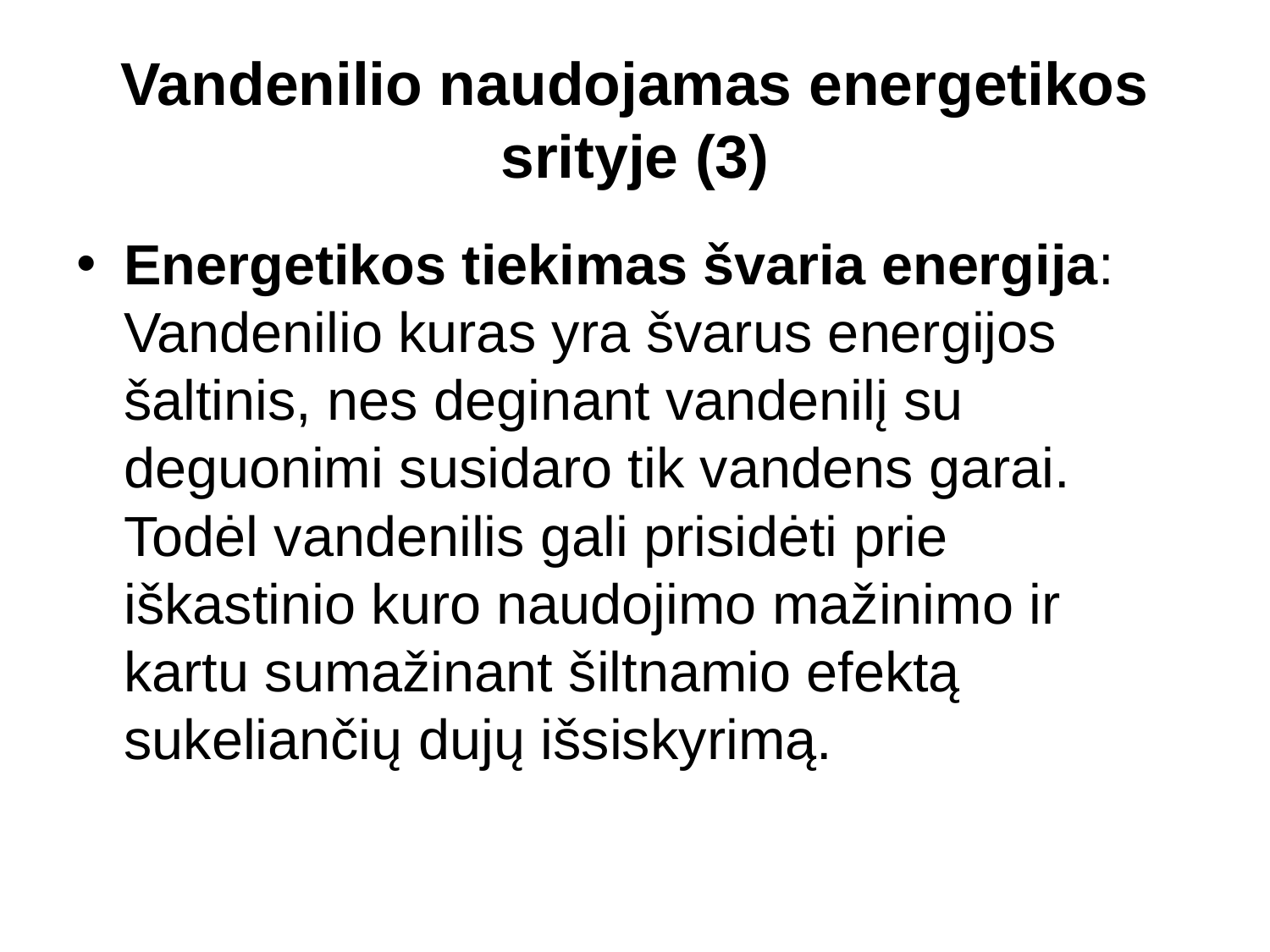

# Vandenilio naudojamas energetikos srityje (3)
Energetikos tiekimas švaria energija: Vandenilio kuras yra švarus energijos šaltinis, nes deginant vandenilį su deguonimi susidaro tik vandens garai. Todėl vandenilis gali prisidėti prie iškastinio kuro naudojimo mažinimo ir kartu sumažinant šiltnamio efektą sukeliančių dujų išsiskyrimą.